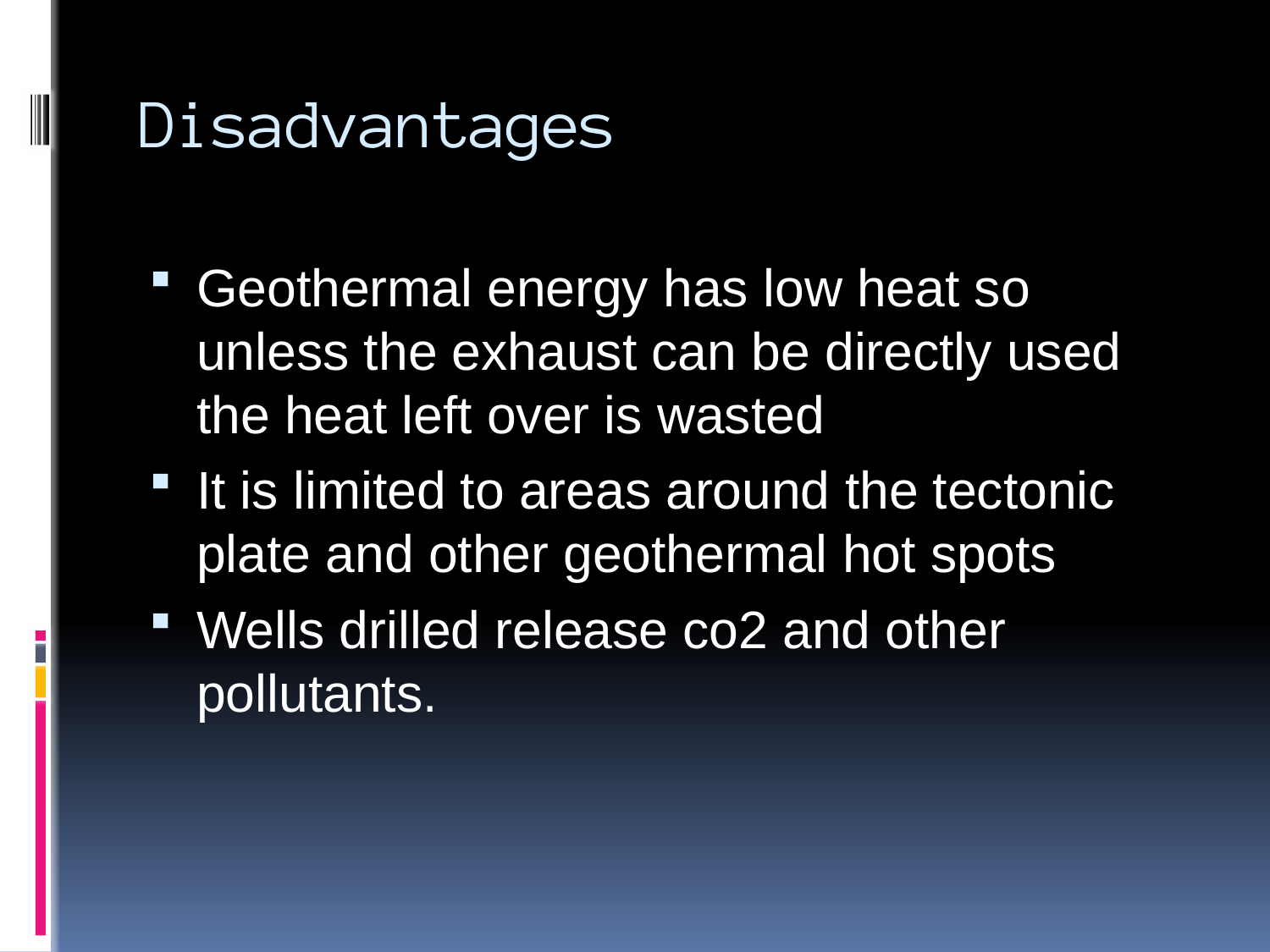

# Disadvantages
Geothermal energy has low heat so unless the exhaust can be directly used the heat left over is wasted
It is limited to areas around the tectonic plate and other geothermal hot spots
Wells drilled release co2 and other pollutants.